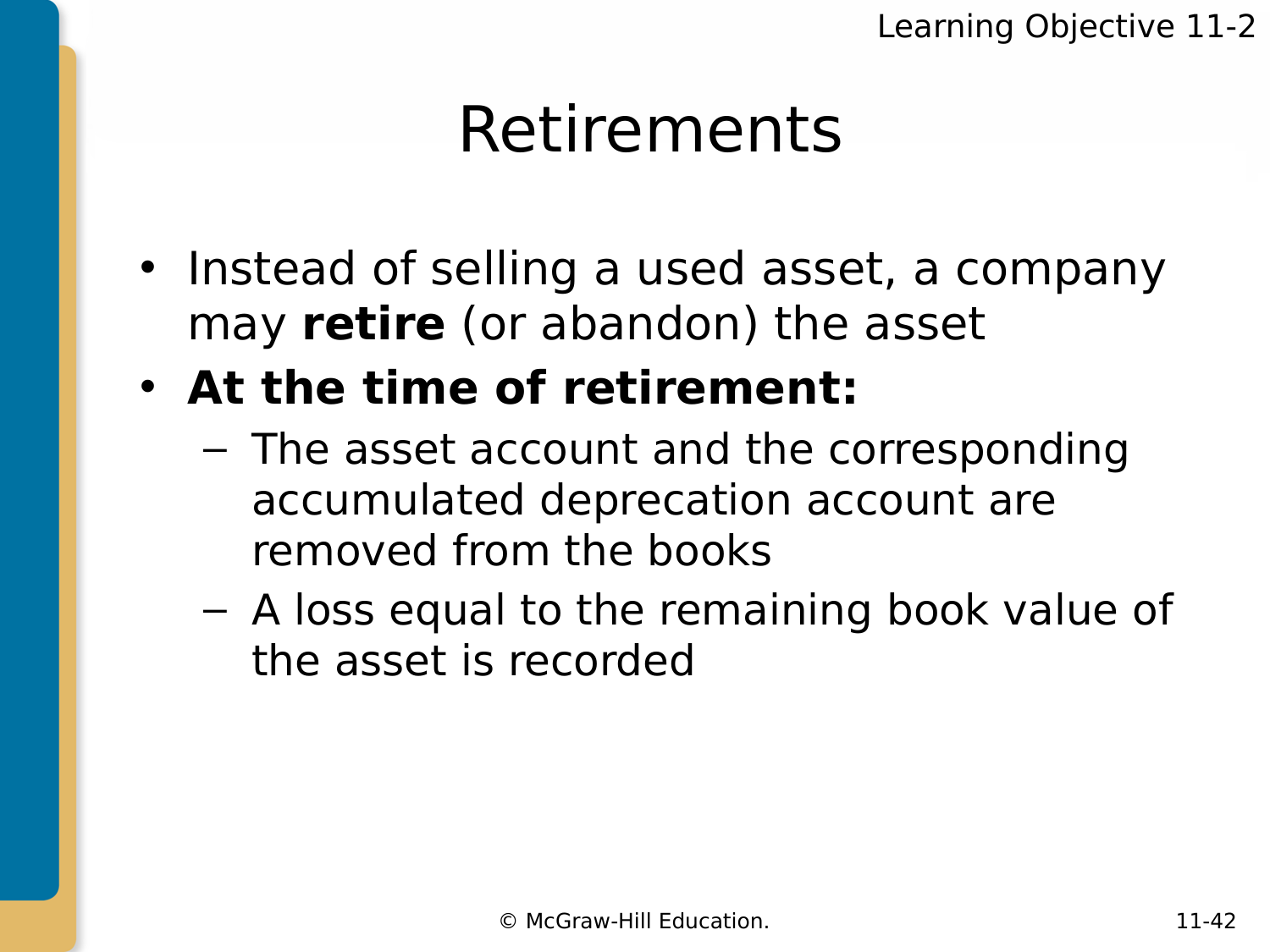

Learning Objective 11-2
# Retirements
Instead of selling a used asset, a company may retire (or abandon) the asset
At the time of retirement:
The asset account and the corresponding accumulated deprecation account are removed from the books
A loss equal to the remaining book value of the asset is recorded